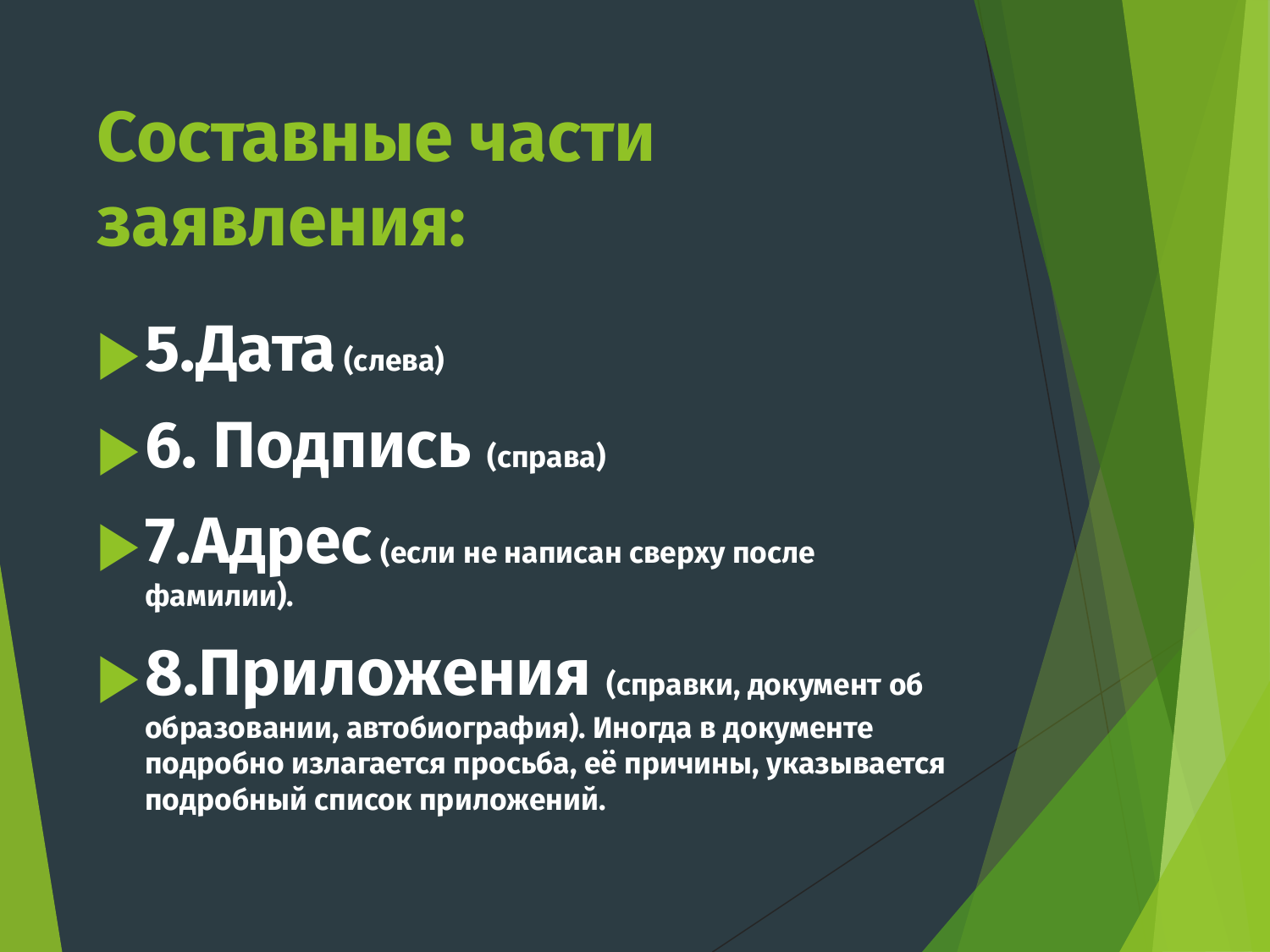

# Составные части заявления:
5.Дата (слева)
6. Подпись (справа)
7.Адрес (если не написан сверху после фамилии).
8.Приложения (справки, документ об образовании, автобиография). Иногда в документе подробно излагается просьба, её причины, указывается подробный список приложений.